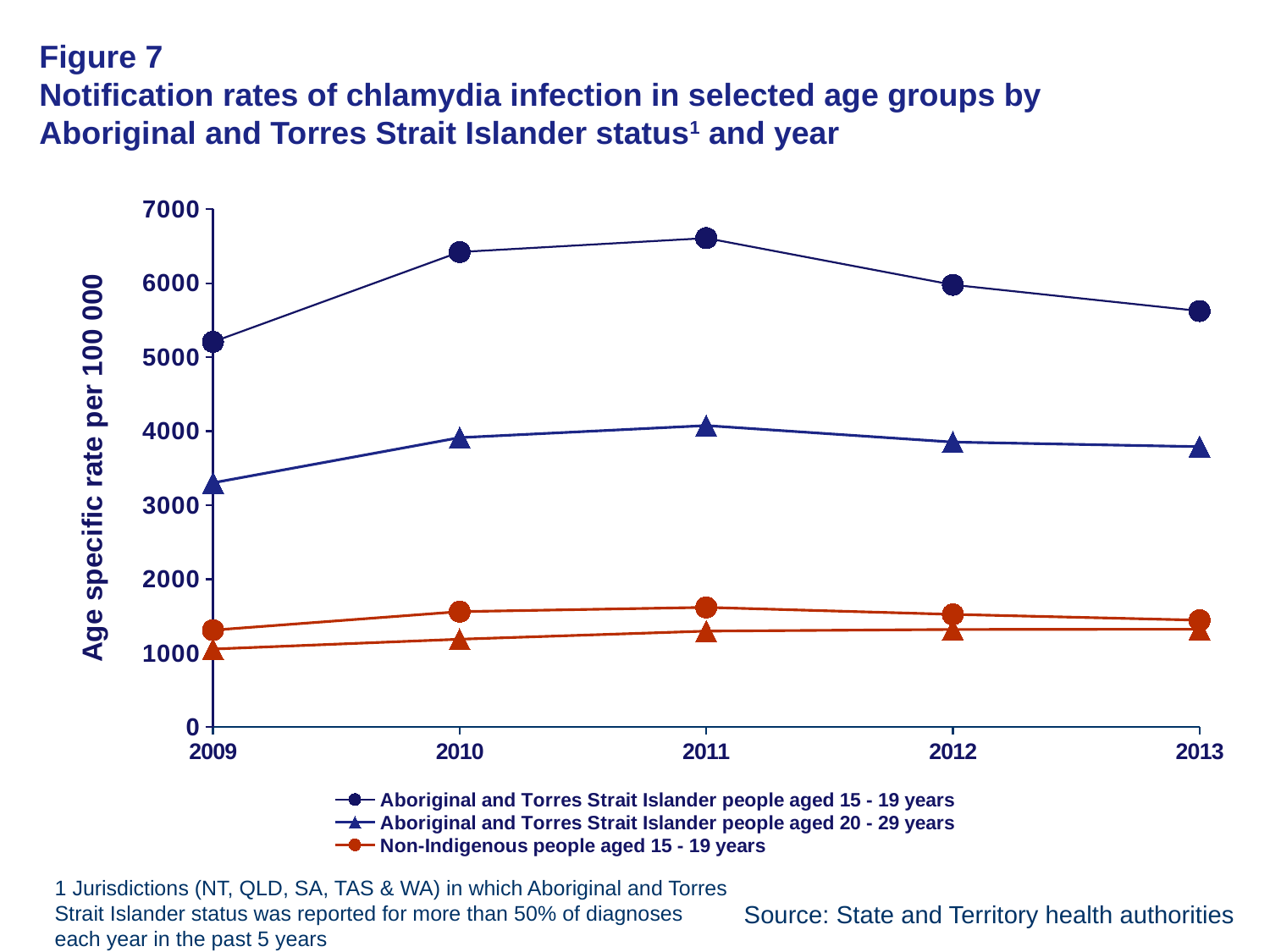

# Figure 7 Notification rates of chlamydia infection in selected age groups by Aboriginal and Torres Strait Islander status1 and year

### Chart

| Category | Aboriginal and Torres Strait Islander people aged 15 - 19 years | Aboriginal and Torres Strait Islander people aged 20 - 29 years | Non-Indigenous people aged 15 - 19 years | Non-Indigenous people aged 20 - 29 years |
|---|---|---|---|---|
| 2009.0 | 5207.752201227352 | 3302.917163705092 | 1311.97406575132 | 1055.714732193261 |
| 2010.0 | 6421.735834754595 | 3913.795159174914 | 1561.35066026831 | 1189.08629116708 |
| 2011.0 | 6609.40827854431 | 4076.583380083143 | 1618.985615841 | 1298.349636600817 |
| 2012.0 | 5978.60637452369 | 3853.233442229885 | 1524.387046433238 | 1320.658982485962 |
| 2013.0 | 5624.45845287832 | 3791.593739507948 | 1446.373038095563 | 1323.654290454366 |
1 Jurisdictions (NT, QLD, SA, TAS & WA) in which Aboriginal and Torres Strait Islander status was reported for more than 50% of diagnoses each year in the past 5 years
Source: State and Territory health authorities